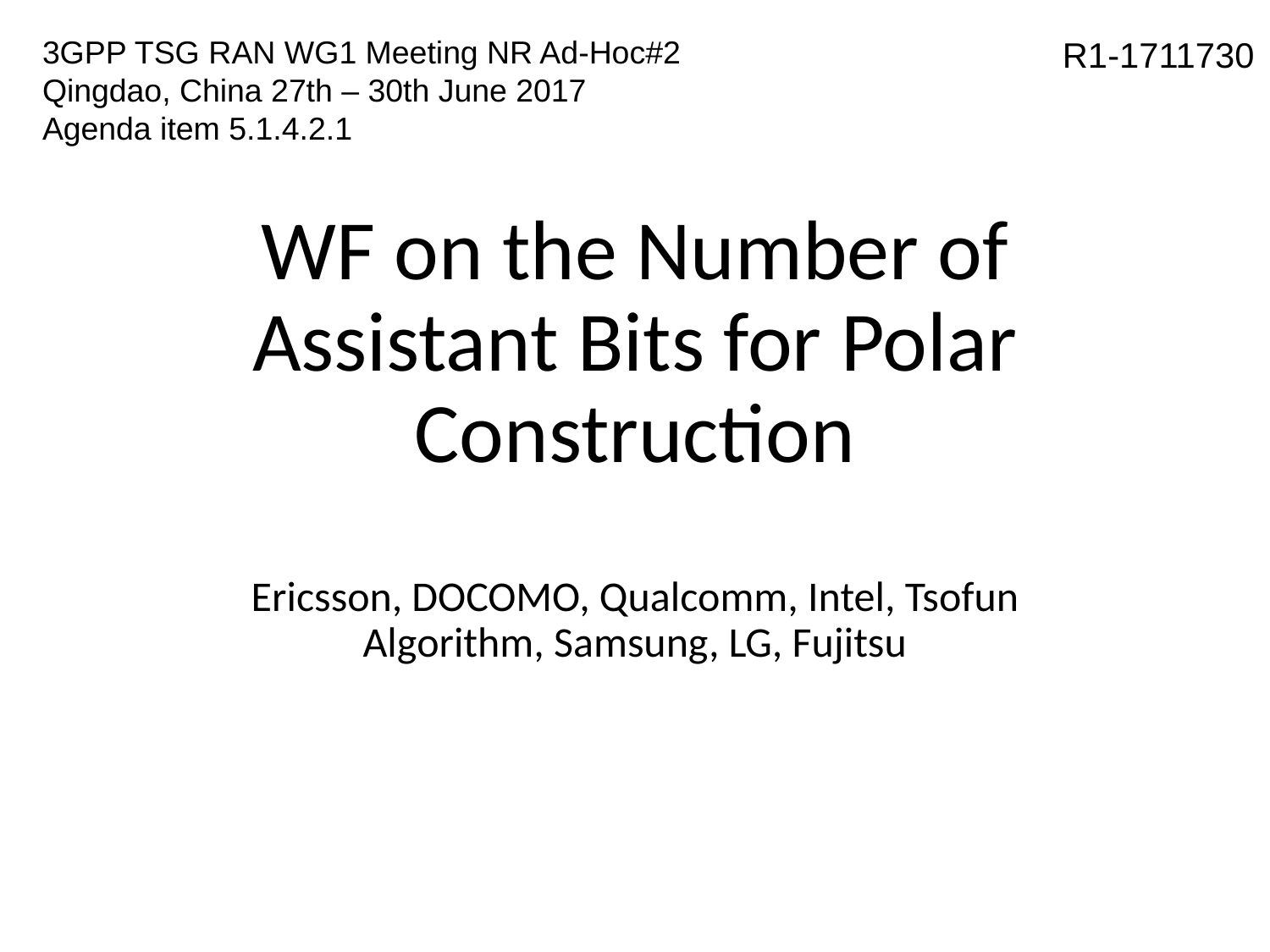

3GPP TSG RAN WG1 Meeting NR Ad-Hoc#2
Qingdao, China 27th – 30th June 2017
Agenda item 5.1.4.2.1
R1-1711730
# WF on the Number of Assistant Bits for Polar Construction

Ericsson, DOCOMO, Qualcomm, Intel, Tsofun Algorithm, Samsung, LG, Fujitsu